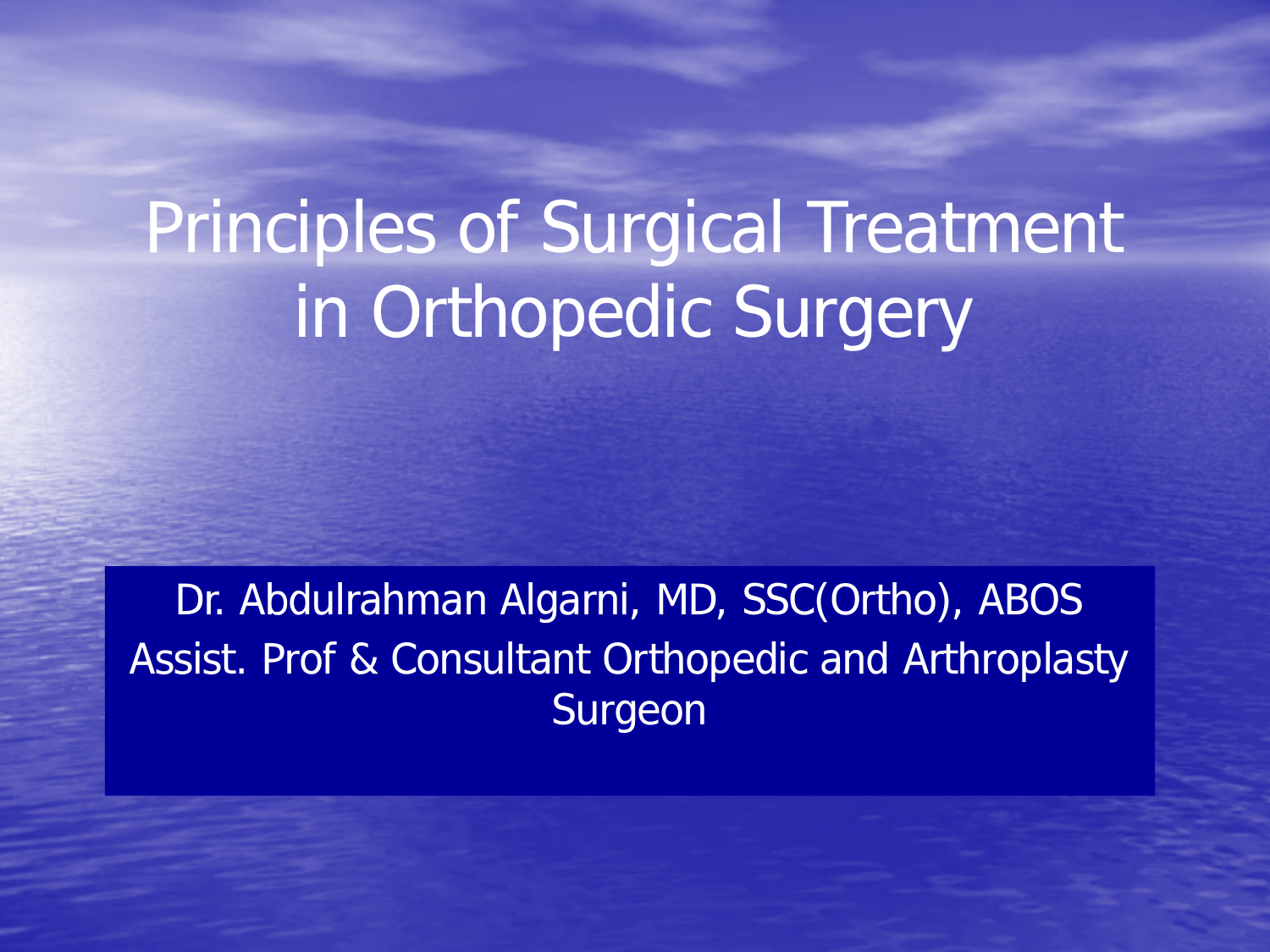

Principles of Surgical Treatment in Orthopedic Surgery
Dr. Abdulrahman Algarni, MD, SSC(Ortho), ABOS
Assist. Prof & Consultant Orthopedic and Arthroplasty Surgeon